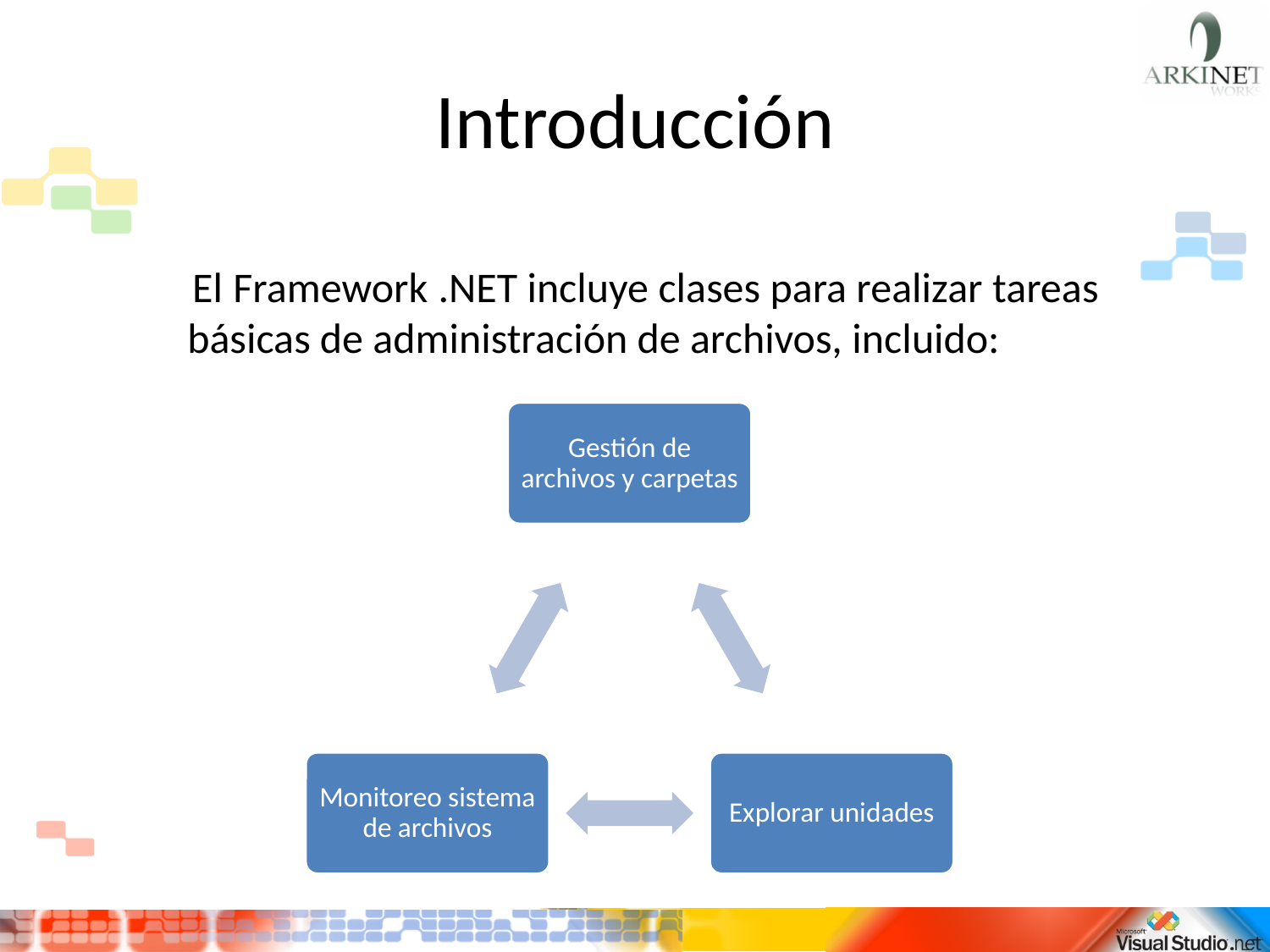

# Introducción
     El Framework .NET incluye clases para realizar tareas básicas de administración de archivos, incluido:

Gestión de archivos y carpetas

Explorar unidades

Monitoreo sistema de archivos